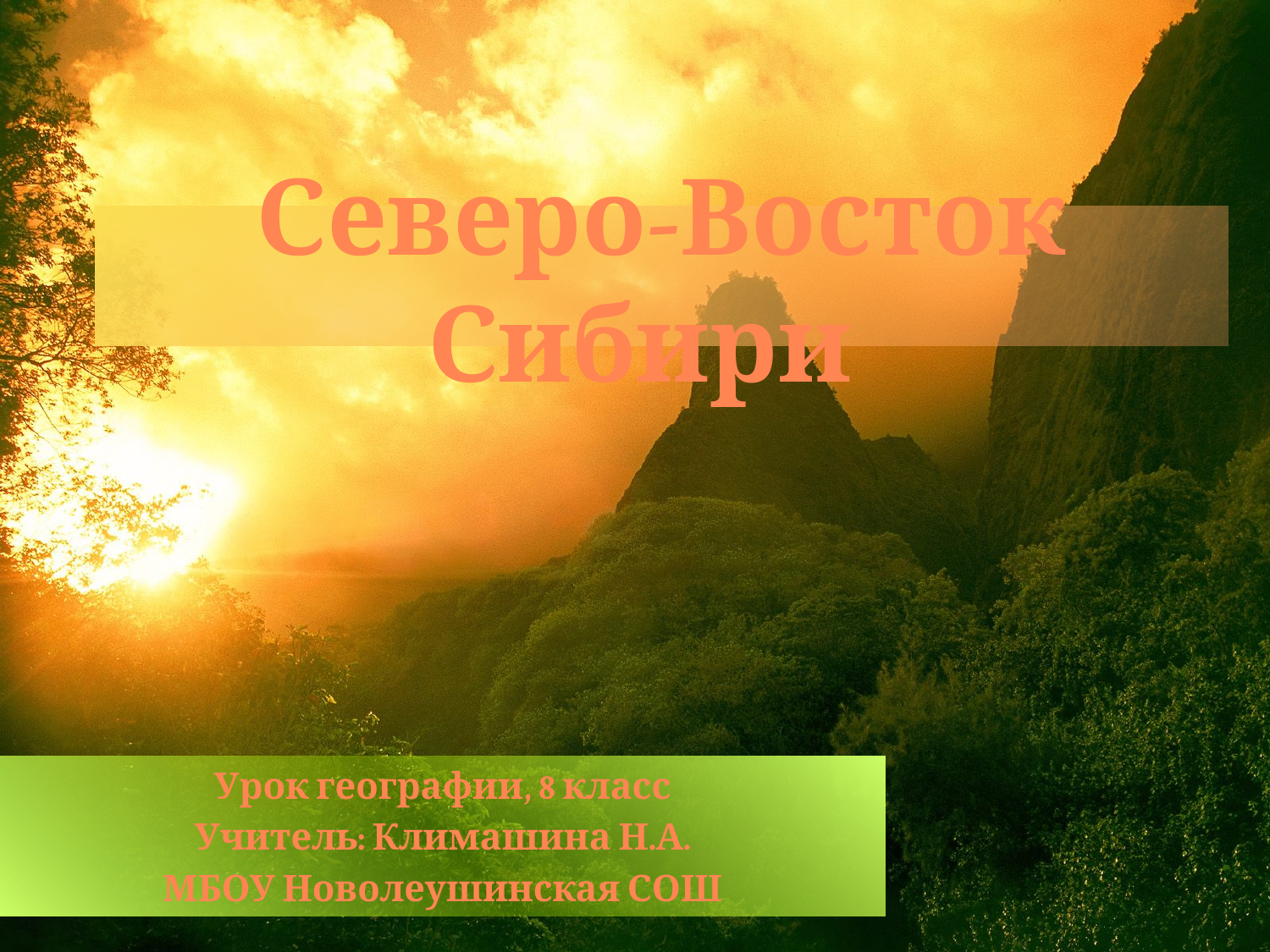

# Северо-Восток Сибири
Урок географии, 8 класс
Учитель: Климашина Н.А.
МБОУ Новолеушинская СОШ